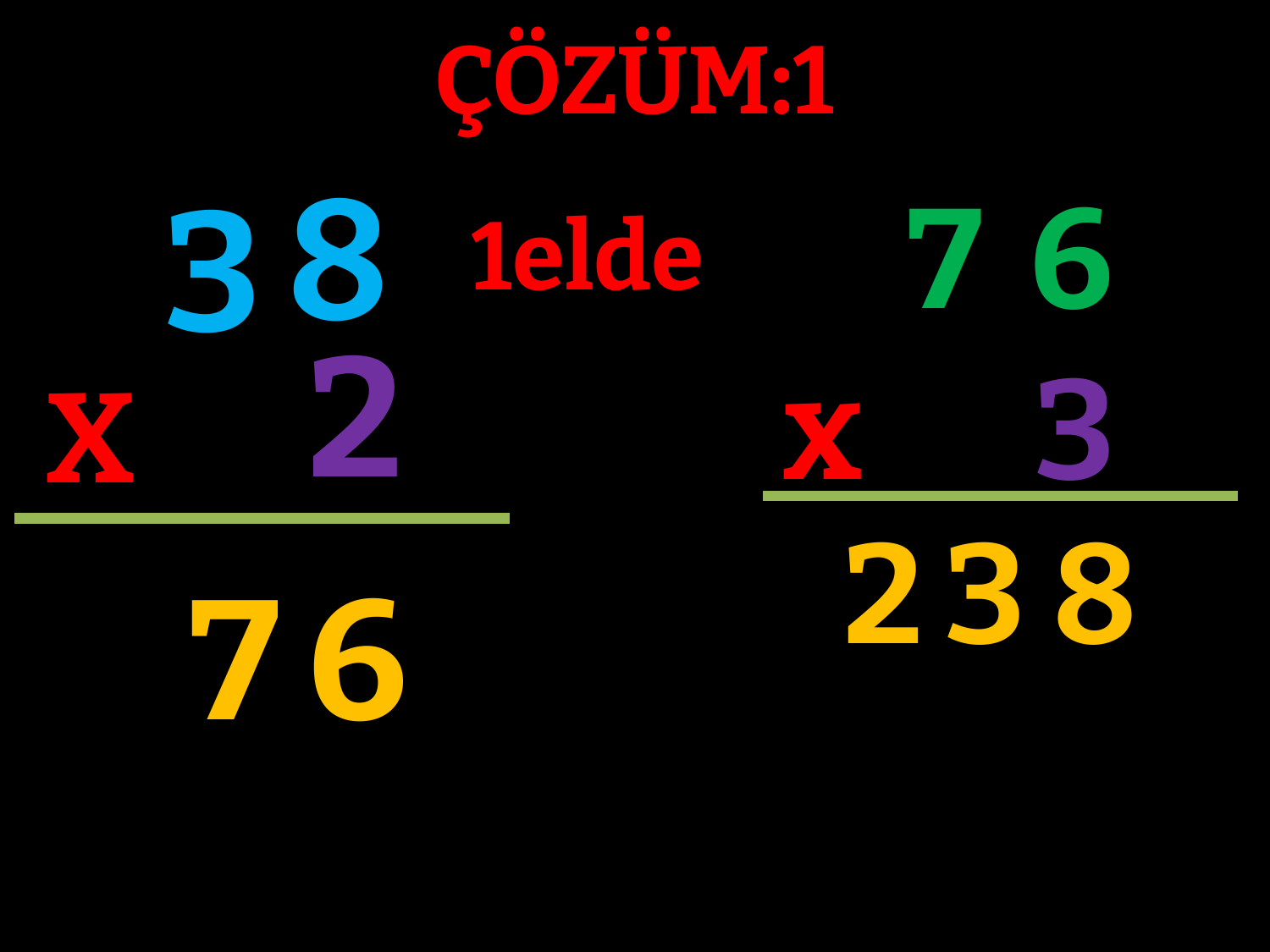

ÇÖZÜM:1
8
3
7
6
1elde
2
x
3
X
2
3
8
6
7